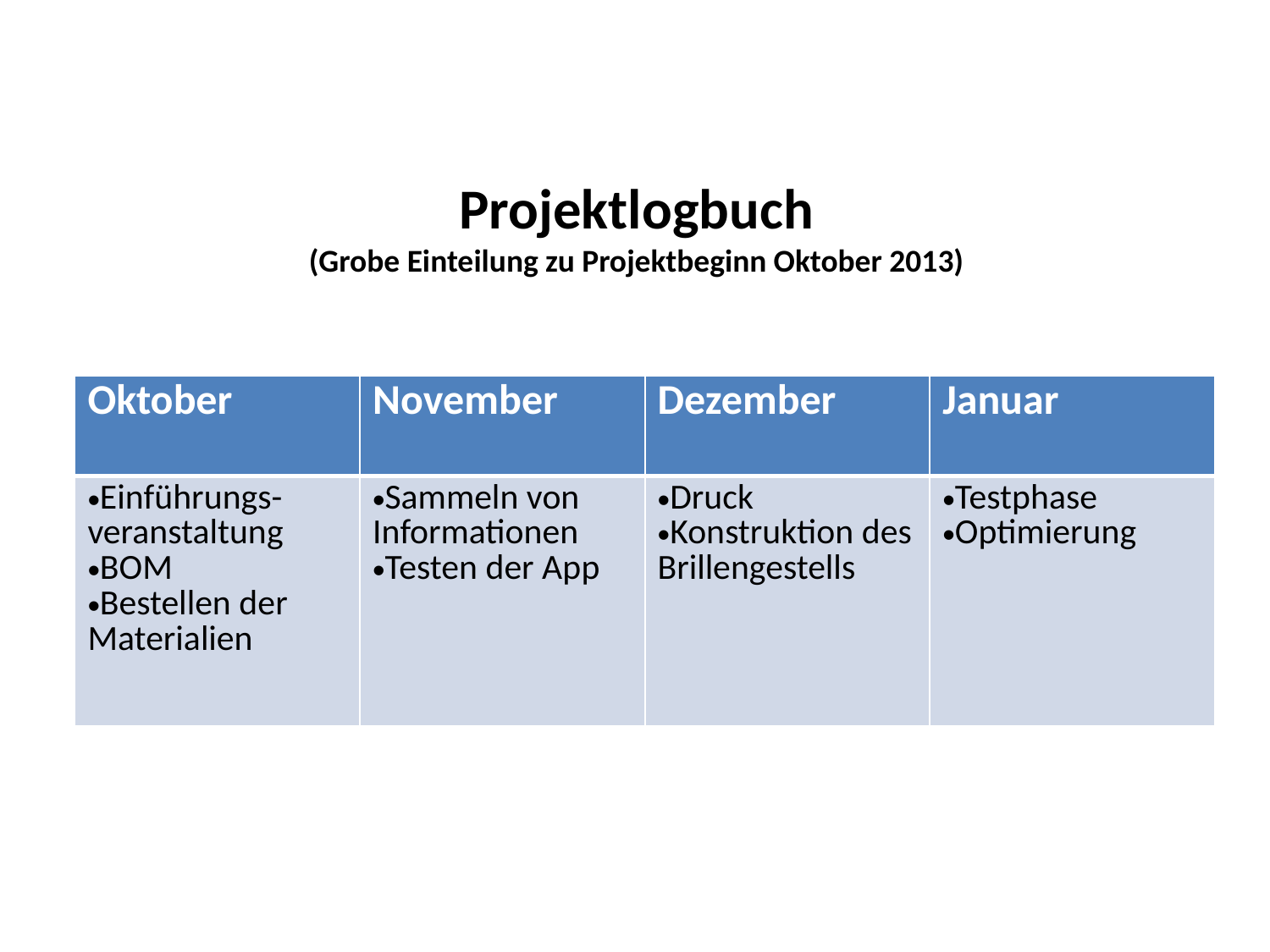

Projektlogbuch
(Grobe Einteilung zu Projektbeginn Oktober 2013)
| Oktober | November | Dezember | Januar |
| --- | --- | --- | --- |
| Einführungs-veranstaltung BOM Bestellen der Materialien | Sammeln von Informationen Testen der App | Druck Konstruktion des Brillengestells | Testphase Optimierung |